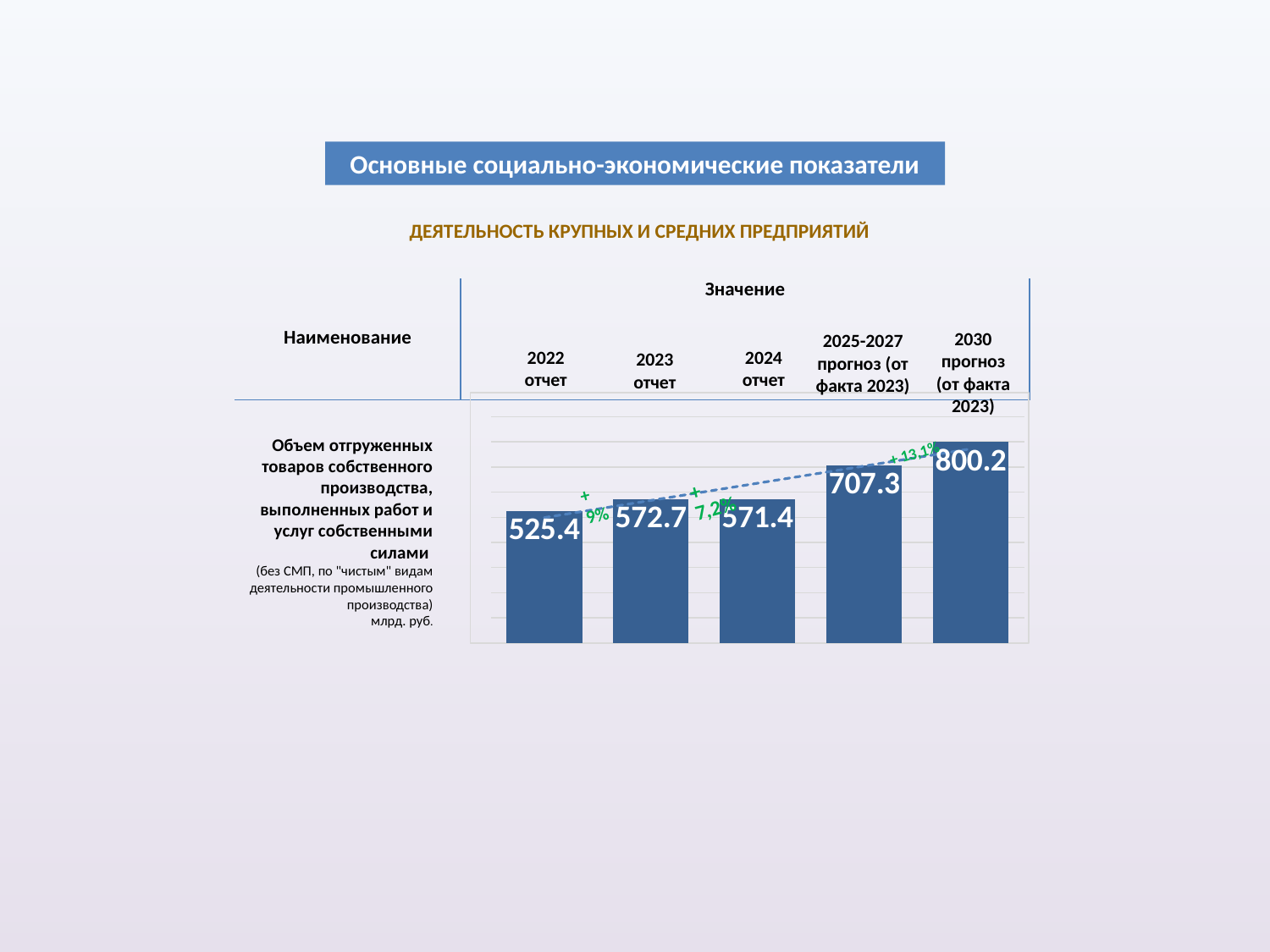

Основные социально-экономические показатели
# ДЕЯТЕЛЬНОСТЬ КРУПНЫХ И СРЕДНИХ ПРЕДПРИЯТИЙ
| Наименование | Значение |
| --- | --- |
2030
прогноз (от факта 2023)
2025-2027
прогноз (от факта 2023)
2022
отчет
2024
отчет
2023
отчет

### Chart

| Category | Ряд 1 |
|---|---|
Объем отгруженных товаров собственного производства, выполненных работ и услуг собственными силами
(без СМП, по "чистым" видам деятельности промышленного производства)
млрд. руб.
+ 13,1%
+ 9%